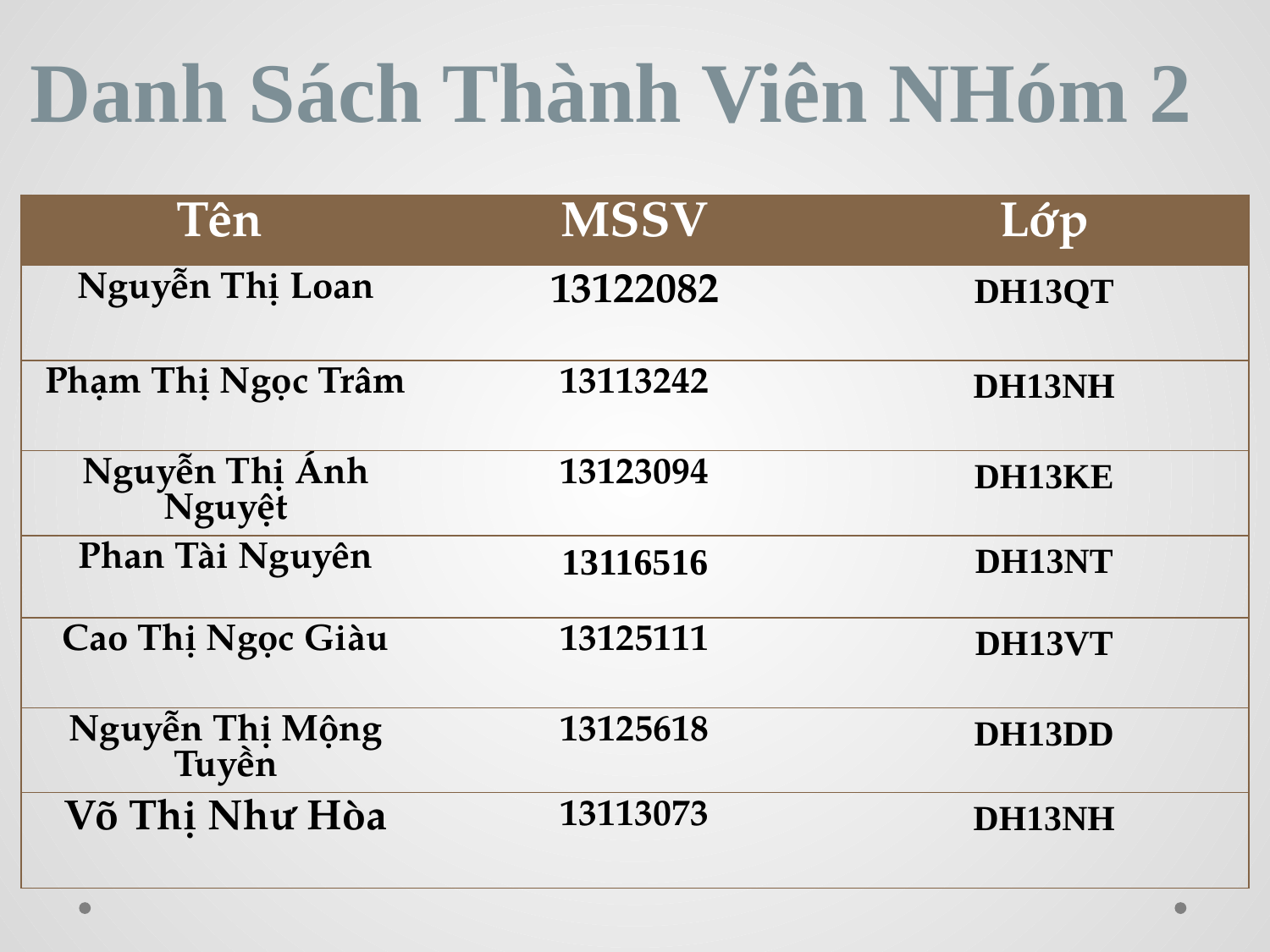

Danh Sách Thành Viên NHóm 2
| Tên | MSSV | Lớp |
| --- | --- | --- |
| Nguyễn Thị Loan | 13122082 | DH13QT |
| Phạm Thị Ngọc Trâm | 13113242 | DH13NH |
| Nguyễn Thị Ánh Nguyệt | 13123094 | DH13KE |
| Phan Tài Nguyên | 13116516 | DH13NT |
| Cao Thị Ngọc Giàu | 13125111 | DH13VT |
| Nguyễn Thị Mộng Tuyền | 13125618 | DH13DD |
| Võ Thị Như Hòa | 13113073 | DH13NH |